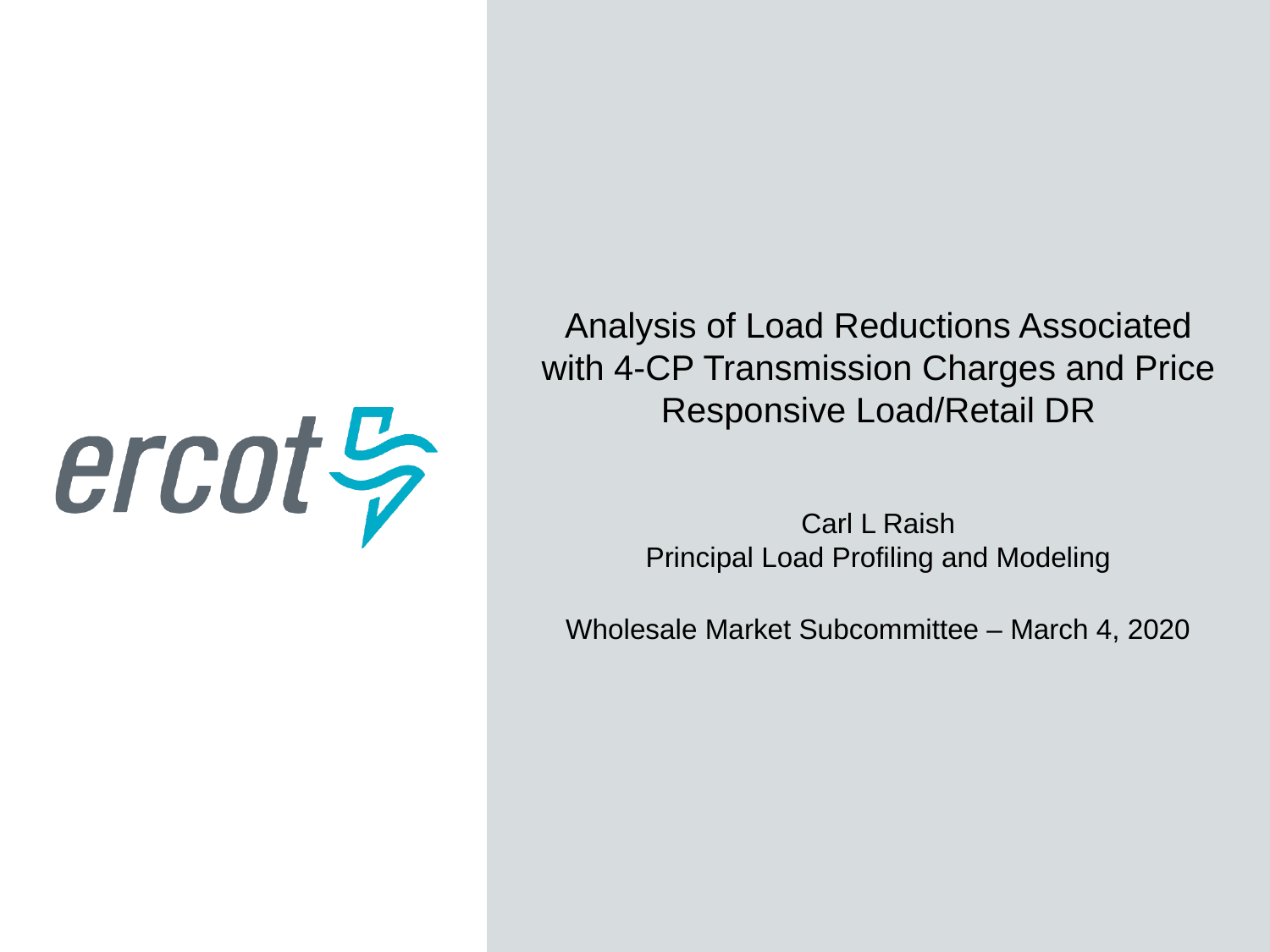

Analysis of Load Reductions Associated with 4-CP Transmission Charges and Price Responsive Load/Retail DR

Carl L Raish
Principal Load Profiling and Modeling

Wholesale Market Subcommittee – March 4, 2020